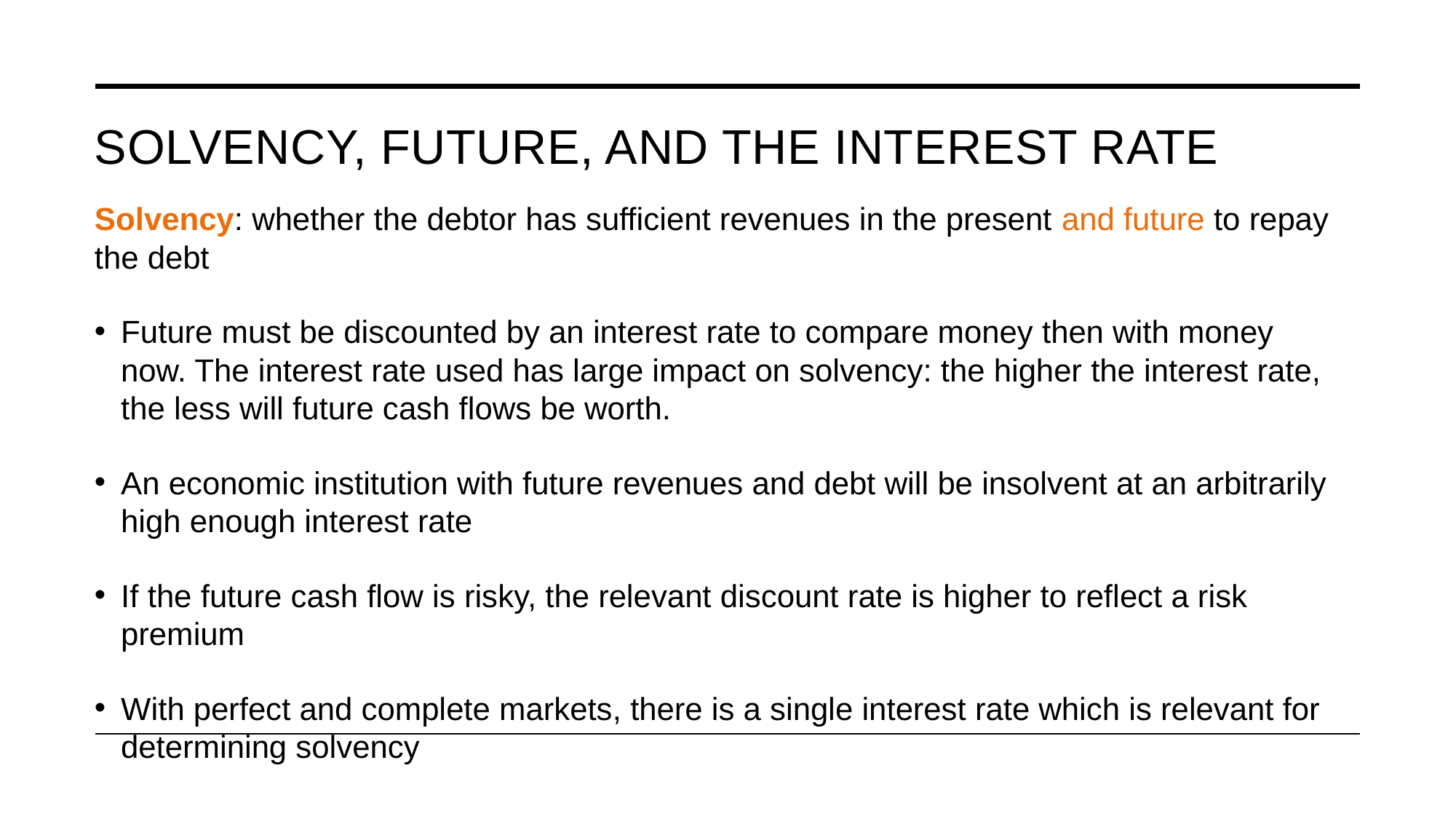

# Solvency, future, and the interest rate
Solvency: whether the debtor has sufficient revenues in the present and future to repay the debt
Future must be discounted by an interest rate to compare money then with money now. The interest rate used has large impact on solvency: the higher the interest rate, the less will future cash flows be worth.
An economic institution with future revenues and debt will be insolvent at an arbitrarily high enough interest rate
If the future cash flow is risky, the relevant discount rate is higher to reflect a risk premium
With perfect and complete markets, there is a single interest rate which is relevant for determining solvency